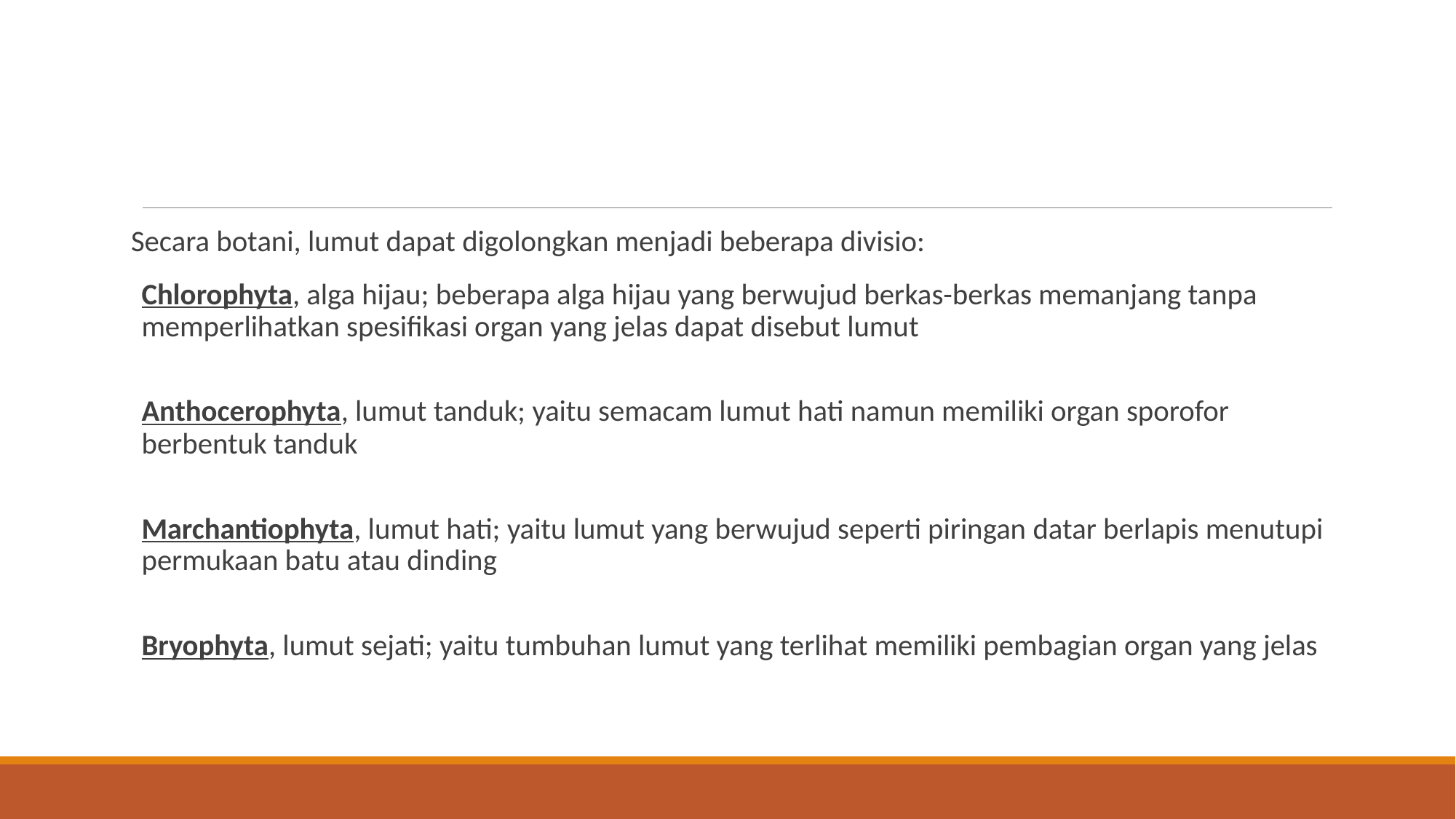

#
Secara botani, lumut dapat digolongkan menjadi beberapa divisio:
Chlorophyta, alga hijau; beberapa alga hijau yang berwujud berkas-berkas memanjang tanpa memperlihatkan spesifikasi organ yang jelas dapat disebut lumut
Anthocerophyta, lumut tanduk; yaitu semacam lumut hati namun memiliki organ sporofor berbentuk tanduk
Marchantiophyta, lumut hati; yaitu lumut yang berwujud seperti piringan datar berlapis menutupi permukaan batu atau dinding
Bryophyta, lumut sejati; yaitu tumbuhan lumut yang terlihat memiliki pembagian organ yang jelas